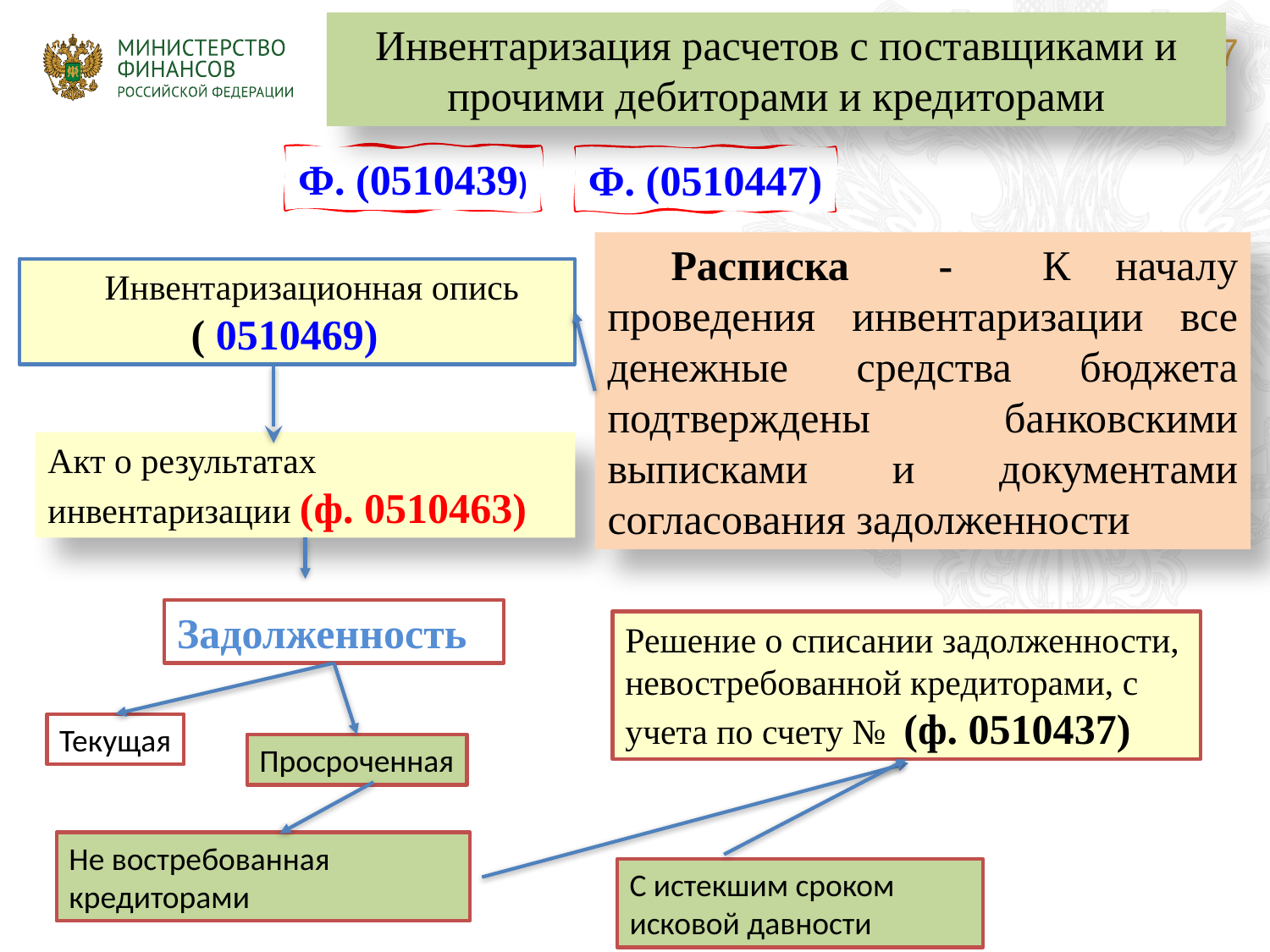

Инвентаризация расчетов с поставщиками и прочими дебиторами и кредиторами
Ф. (0510439)
Ф. (0510447)
Расписка  -  К началу проведения инвентаризации все денежные средства бюджета подтверждены банковскими выписками и документами согласования задолженности
Инвентаризационная опись  ( 0510469)
Акт о результатах инвентаризации (ф. 0510463)
Задолженность
Решение о списании задолженности, невостребованной кредиторами, с учета по счету №  (ф. 0510437)
Текущая
Просроченная
Не востребованная кредиторами
С истекшим сроком исковой давности